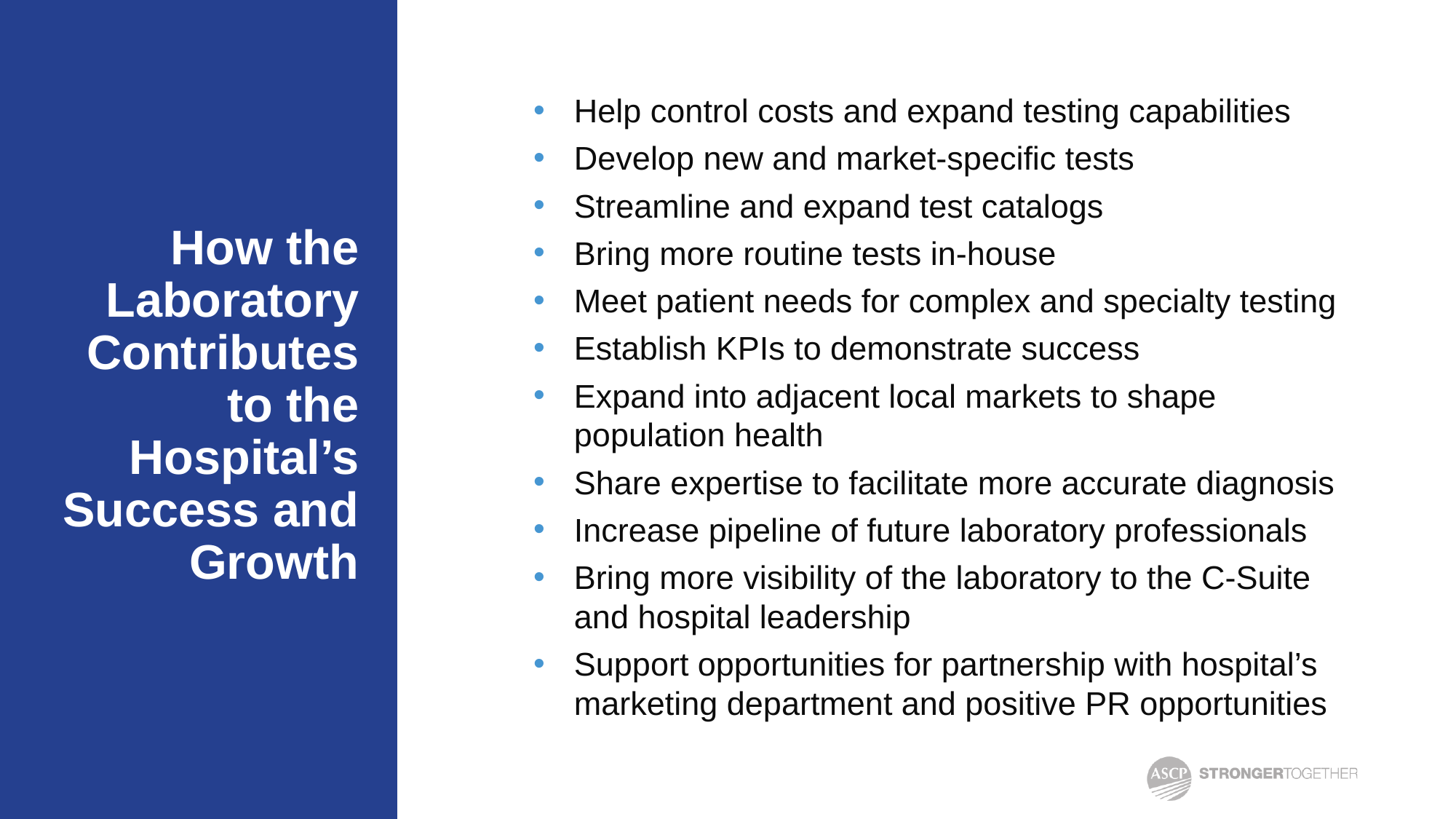

Help control costs and expand testing capabilities
Develop new and market-specific tests
Streamline and expand test catalogs
Bring more routine tests in-house
Meet patient needs for complex and specialty testing
Establish KPIs to demonstrate success
Expand into adjacent local markets to shape population health
Share expertise to facilitate more accurate diagnosis
Increase pipeline of future laboratory professionals
Bring more visibility of the laboratory to the C-Suite and hospital leadership
Support opportunities for partnership with hospital’s marketing department and positive PR opportunities
# How the Laboratory Contributes to the Hospital’s Success and Growth